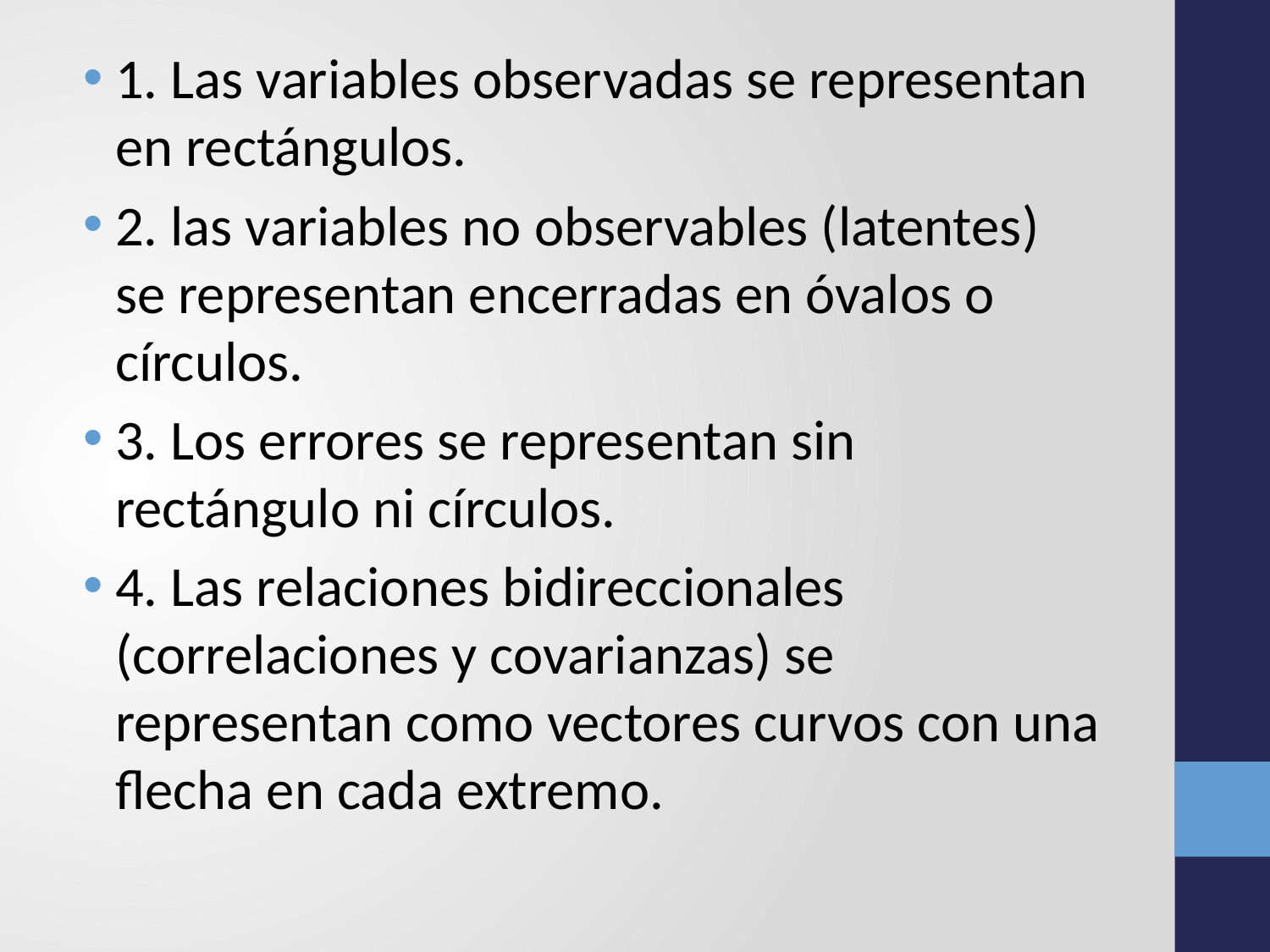

1. Las variables observadas se representan en rectángulos.
2. las variables no observables (latentes) se representan encerradas en óvalos o círculos.
3. Los errores se representan sin rectángulo ni círculos.
4. Las relaciones bidireccionales (correlaciones y covarianzas) se representan como vectores curvos con una flecha en cada extremo.